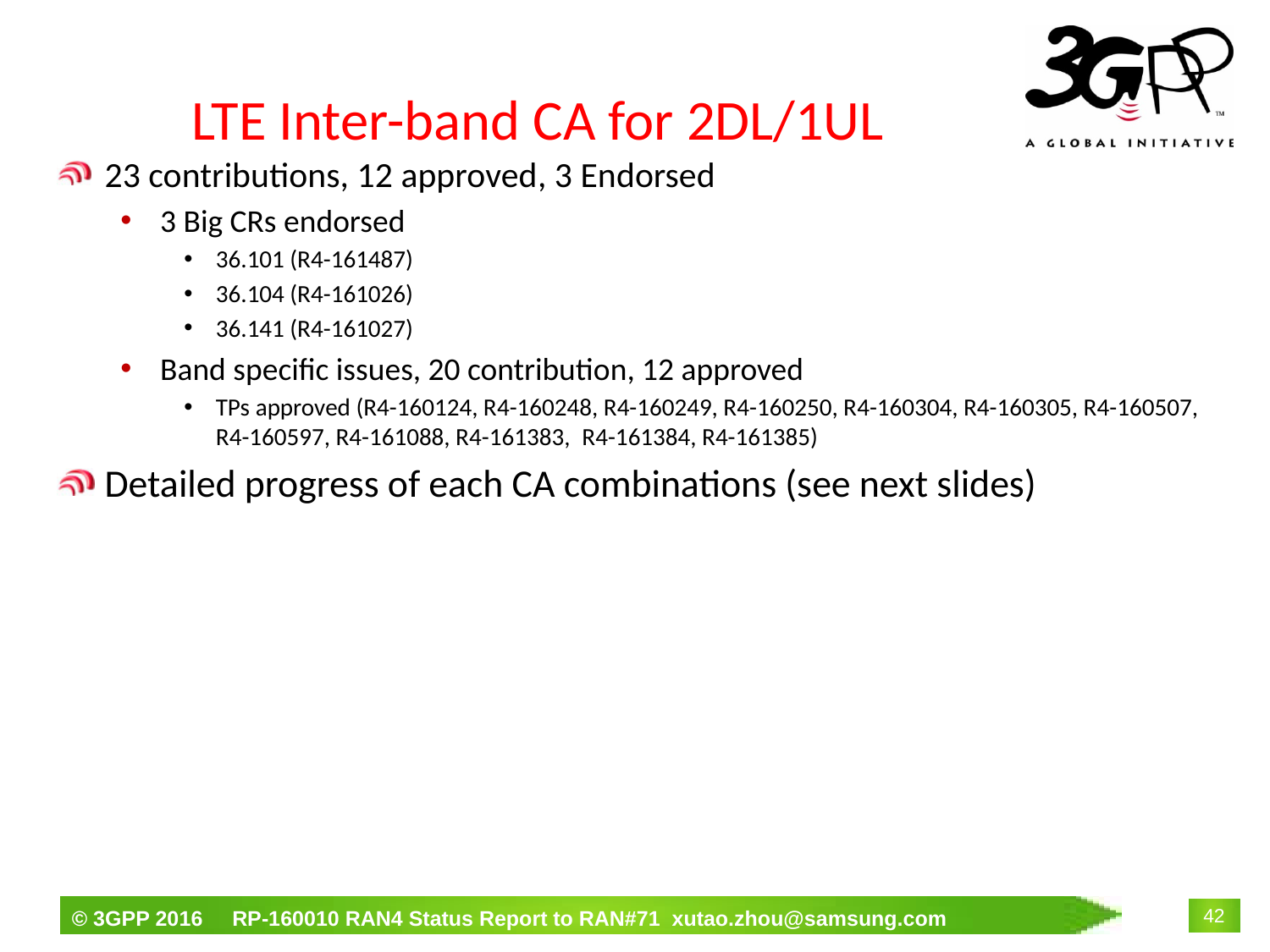

# LTE Inter-band CA for 2DL/1UL
23 contributions, 12 approved, 3 Endorsed
3 Big CRs endorsed
36.101 (R4-161487)
36.104 (R4-161026)
36.141 (R4-161027)
Band specific issues, 20 contribution, 12 approved
TPs approved (R4-160124, R4-160248, R4-160249, R4-160250, R4-160304, R4-160305, R4-160507, R4-160597, R4-161088, R4-161383,  R4-161384, R4-161385)
Detailed progress of each CA combinations (see next slides)